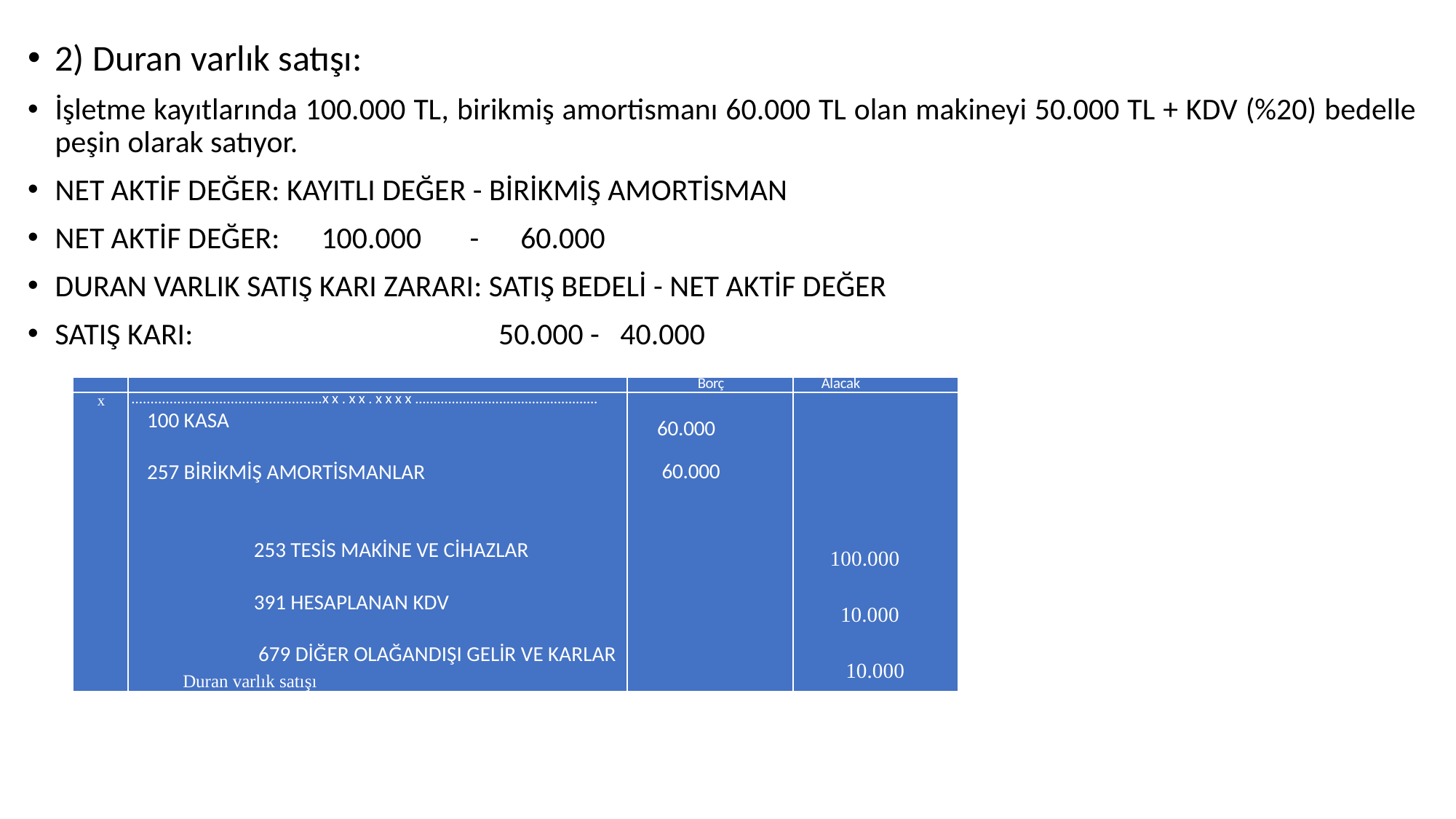

2) Duran varlık satışı:
İşletme kayıtlarında 100.000 TL, birikmiş amortismanı 60.000 TL olan makineyi 50.000 TL + KDV (%20) bedelle peşin olarak satıyor.
NET AKTİF DEĞER: KAYITLI DEĞER - BİRİKMİŞ AMORTİSMAN
NET AKTİF DEĞER:      100.000       -      60.000
DURAN VARLIK SATIŞ KARI ZARARI: SATIŞ BEDELİ - NET AKTİF DEĞER
SATIŞ KARI:        	  		 50.000 -   40.000
|  |  | Borç | Alacak |
| --- | --- | --- | --- |
| x | ..................................................xx.xx.xxxx.................................................. 100 KASA 257 BİRİKMİŞ AMORTİSMANLAR   253 TESİS MAKİNE VE CİHAZLAR 391 HESAPLANAN KDV 679 DİĞER OLAĞANDIŞI GELİR VE KARLAR Duran varlık satışı | 60.000 60.000 | 100.000 10.000 10.000 |